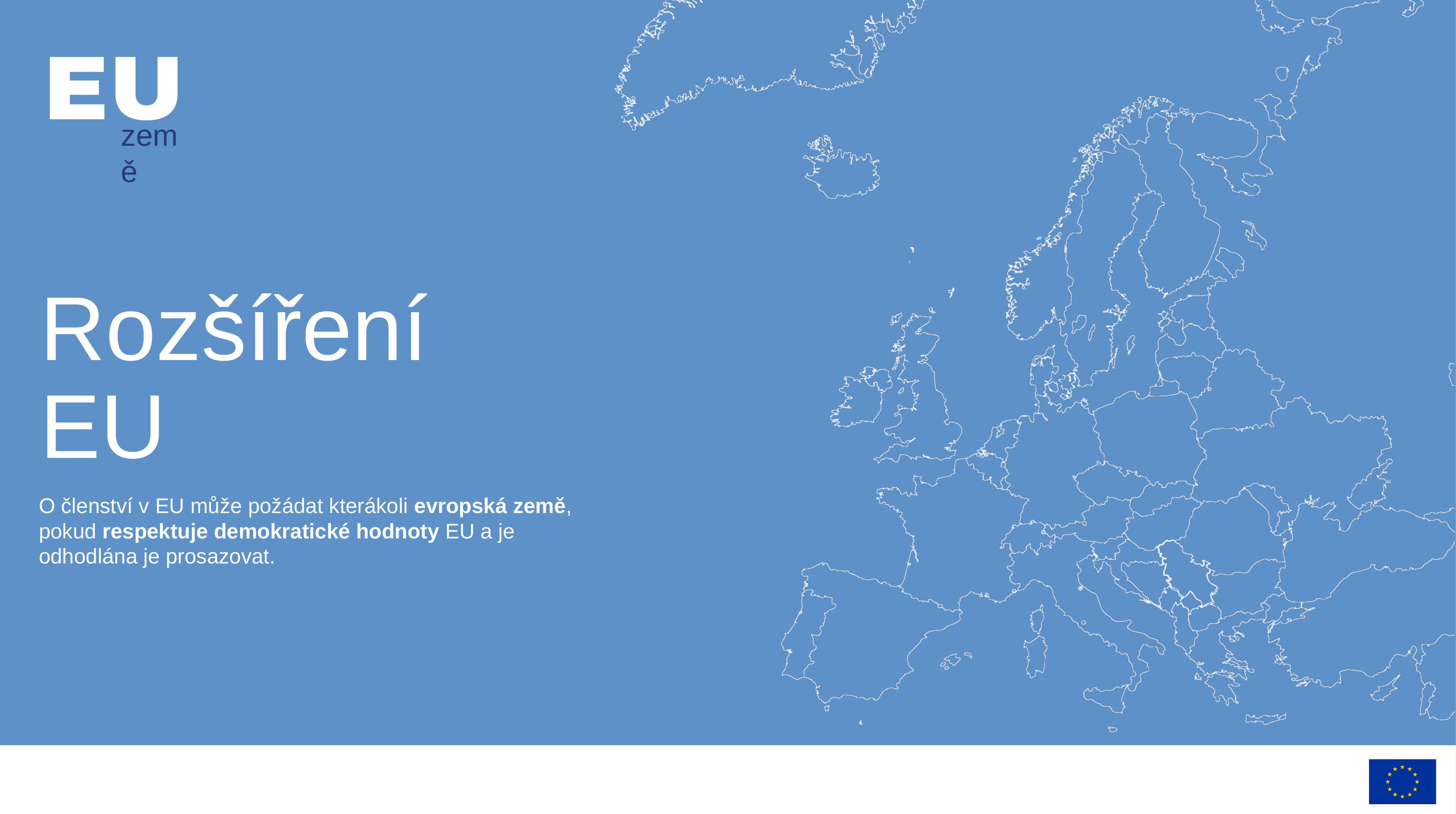

Rozšíření EU
Rozšíření EU
O členství v EU může požádat kterákoli evropská země, pokud respektuje demokratické hodnoty EU a je odhodlána je prosazovat.